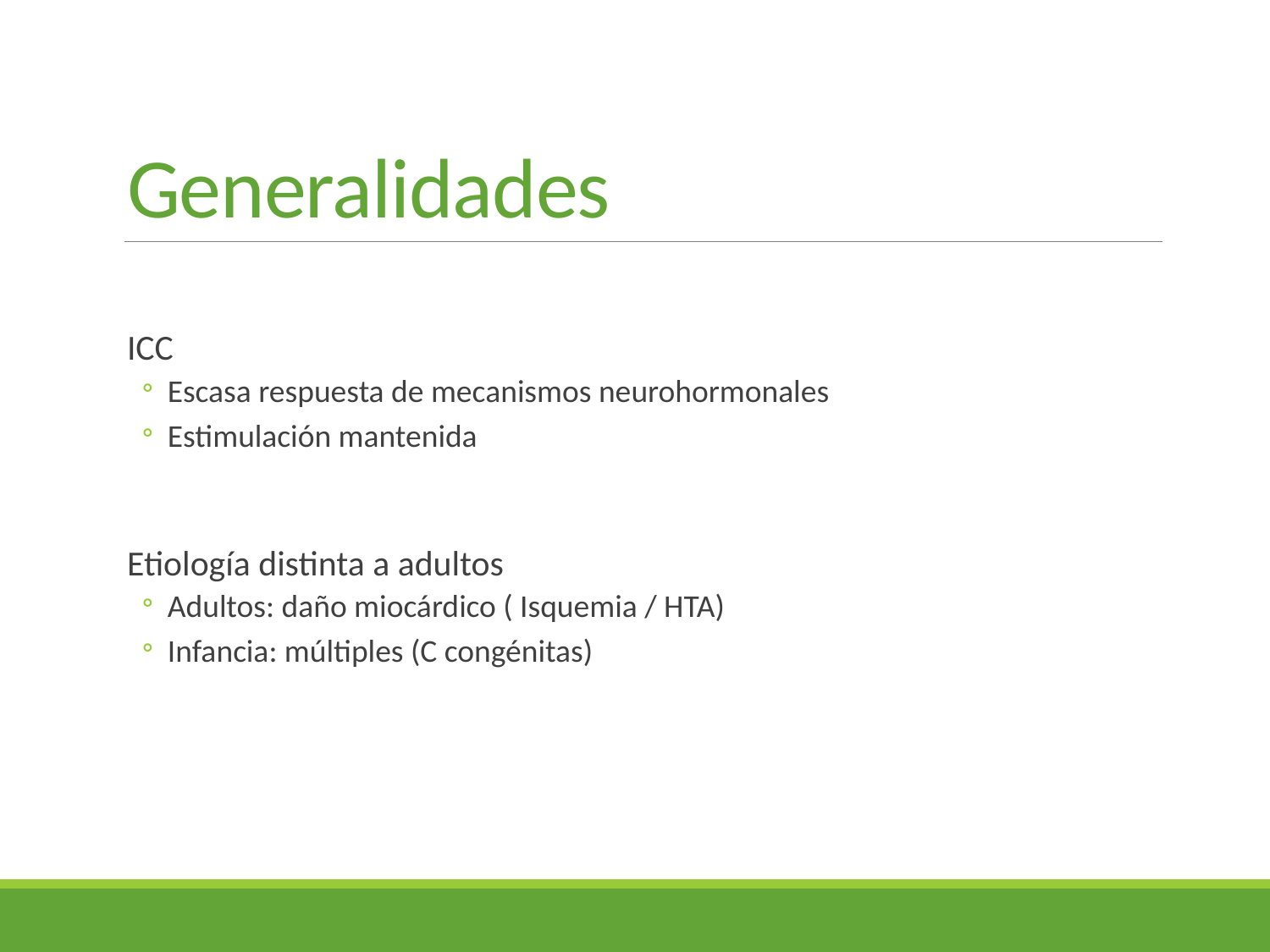

# Generalidades

ICC
Escasa respuesta de mecanismos neurohormonales
Estimulación mantenida

Etiología distinta a adultos
Adultos: daño miocárdico ( Isquemia / HTA)
Infancia: múltiples (C congénitas)